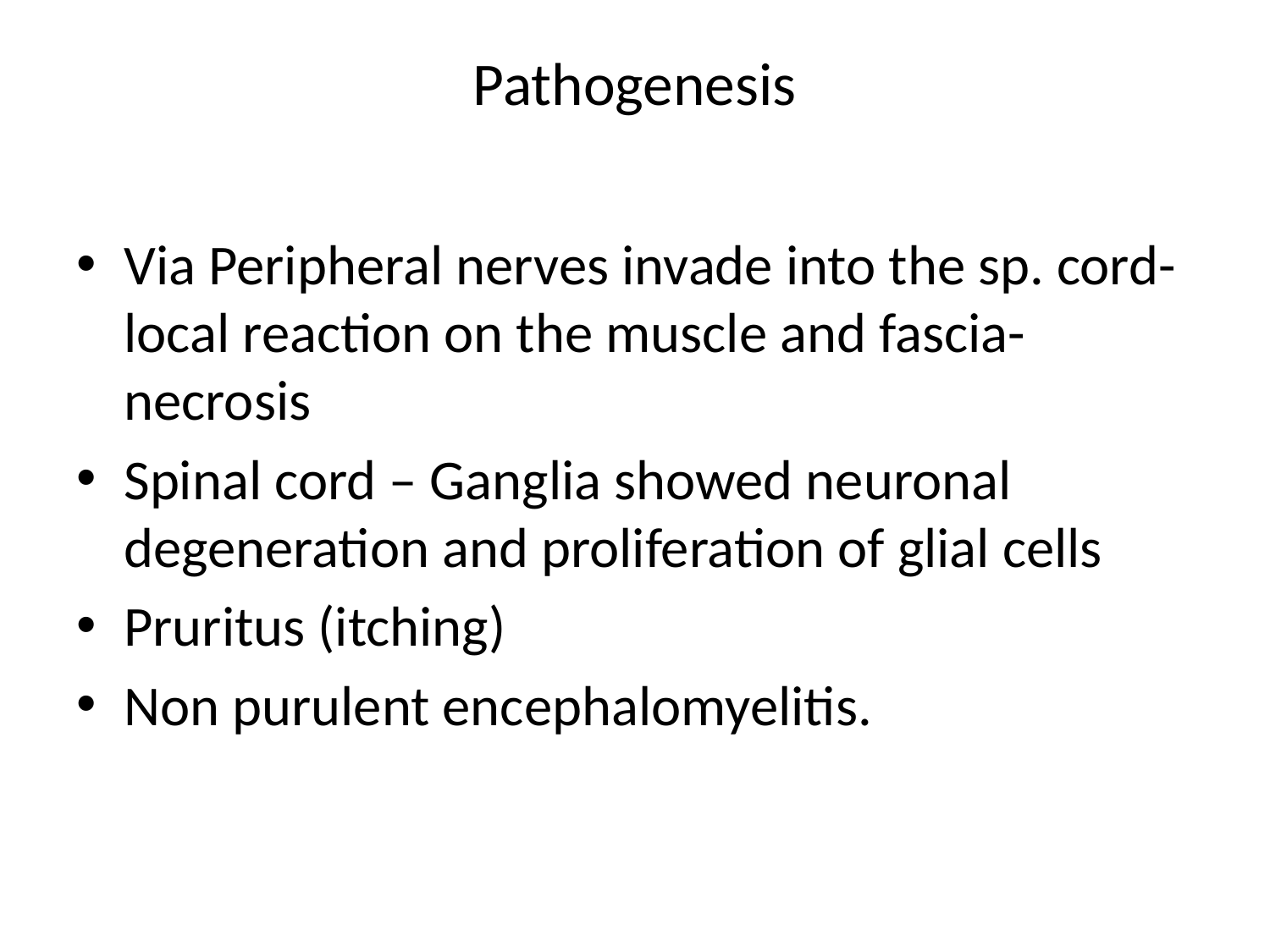

# Pathogenesis
Via Peripheral nerves invade into the sp. cord- local reaction on the muscle and fascia- necrosis
Spinal cord – Ganglia showed neuronal degeneration and proliferation of glial cells
Pruritus (itching)
Non purulent encephalomyelitis.